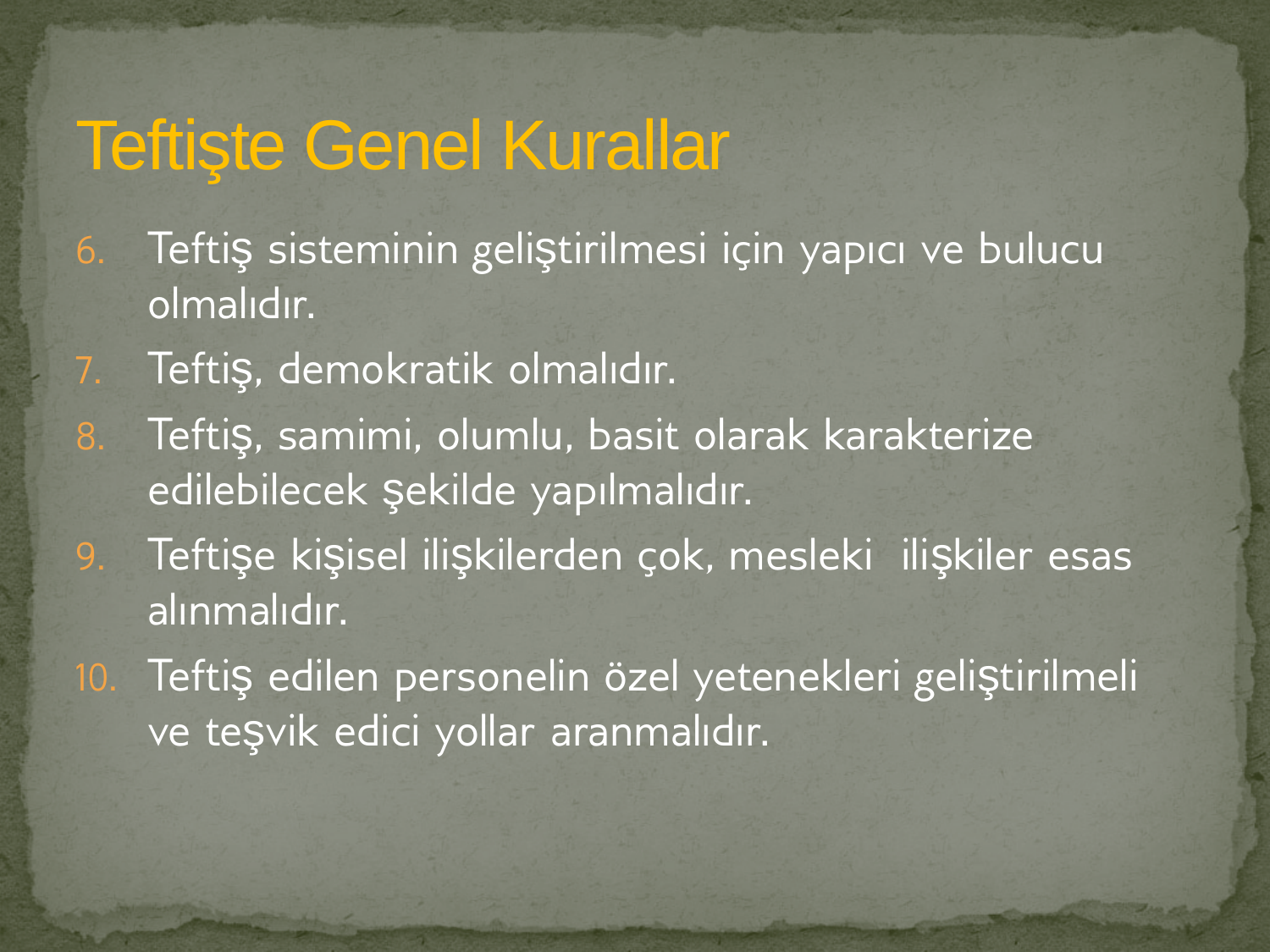

# Teftişte Genel Kurallar
Teftiş sisteminin geliştirilmesi için yapıcı ve bulucu olmalıdır.
Teftiş, demokratik olmalıdır.
Teftiş, samimi, olumlu, basit olarak karakterize edilebilecek şekilde yapılmalıdır.
Teftişe kişisel ilişkilerden çok, mesleki  ilişkiler esas alınmalıdır.
Teftiş edilen personelin özel yetenekleri geliştirilmeli ve teşvik edici yollar aranmalıdır.